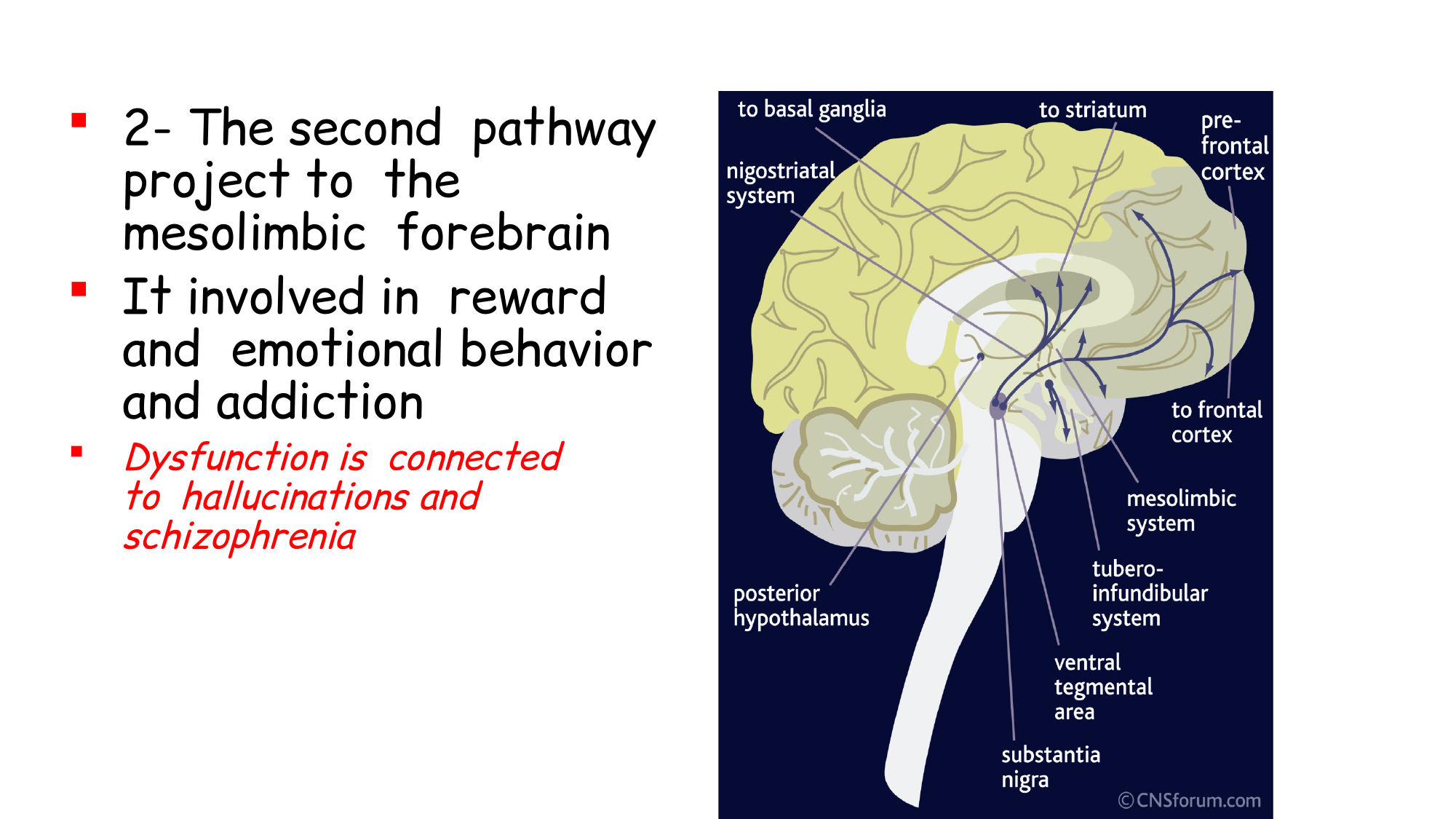

2- The second  pathway project to  the mesolimbic  forebrain
It involved in  reward and  emotional behavior  and addiction
Dysfunction is  connected to  hallucinations and  schizophrenia